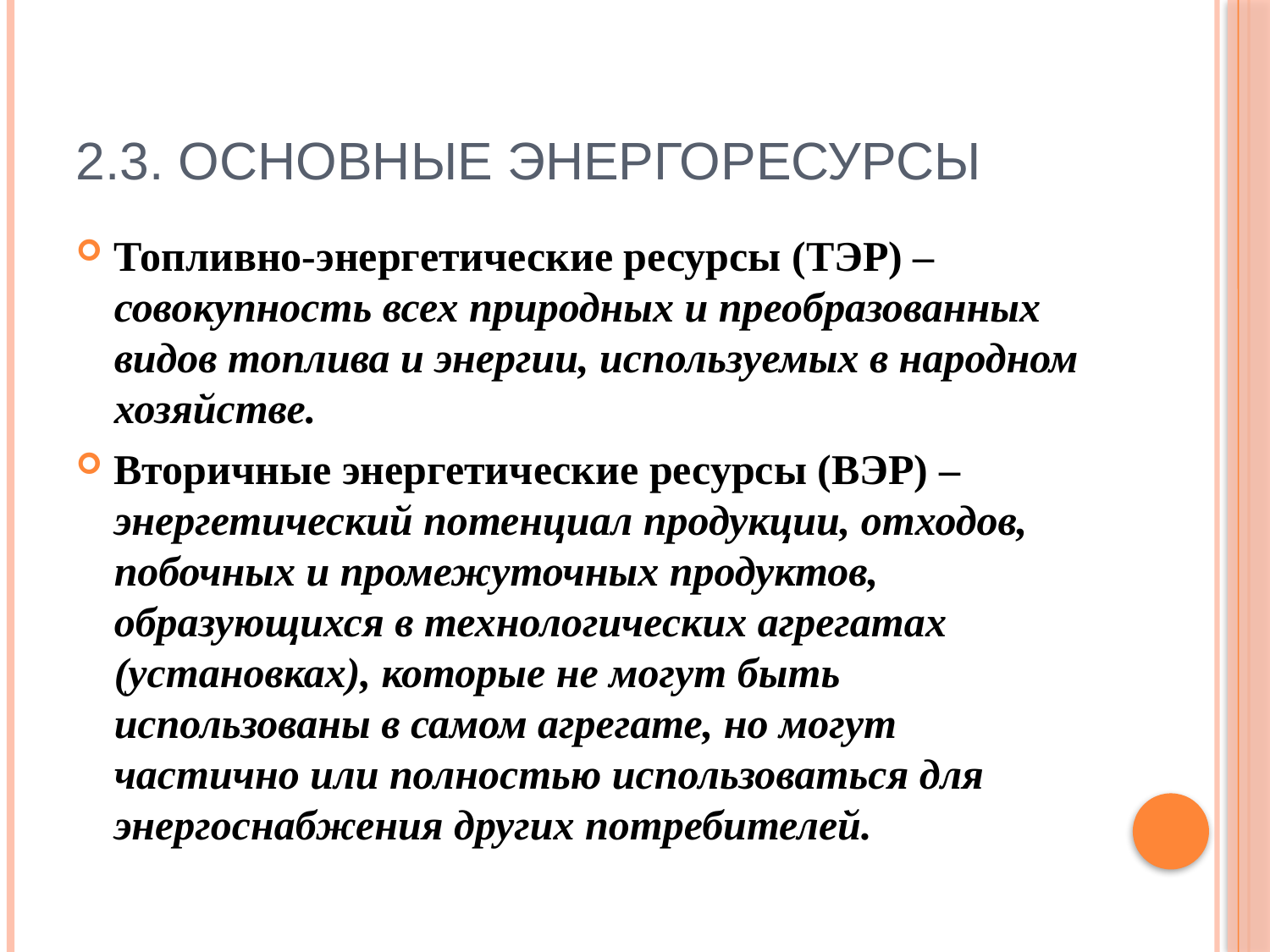

# 2.3. Основные энергоресурсы
Топливно-энергетические ресурсы (ТЭР) – совокупность всех природных и преобразованных видов топлива и энергии, используемых в народном хозяйстве.
Вторичные энергетические ресурсы (ВЭР) –энергетический потенциал продукции, отходов, побочных и промежуточных продуктов, образующихся в технологических агрегатах (установках), которые не могут быть использованы в самом агрегате, но могут частично или полностью использоваться для энергоснабжения других потребителей.